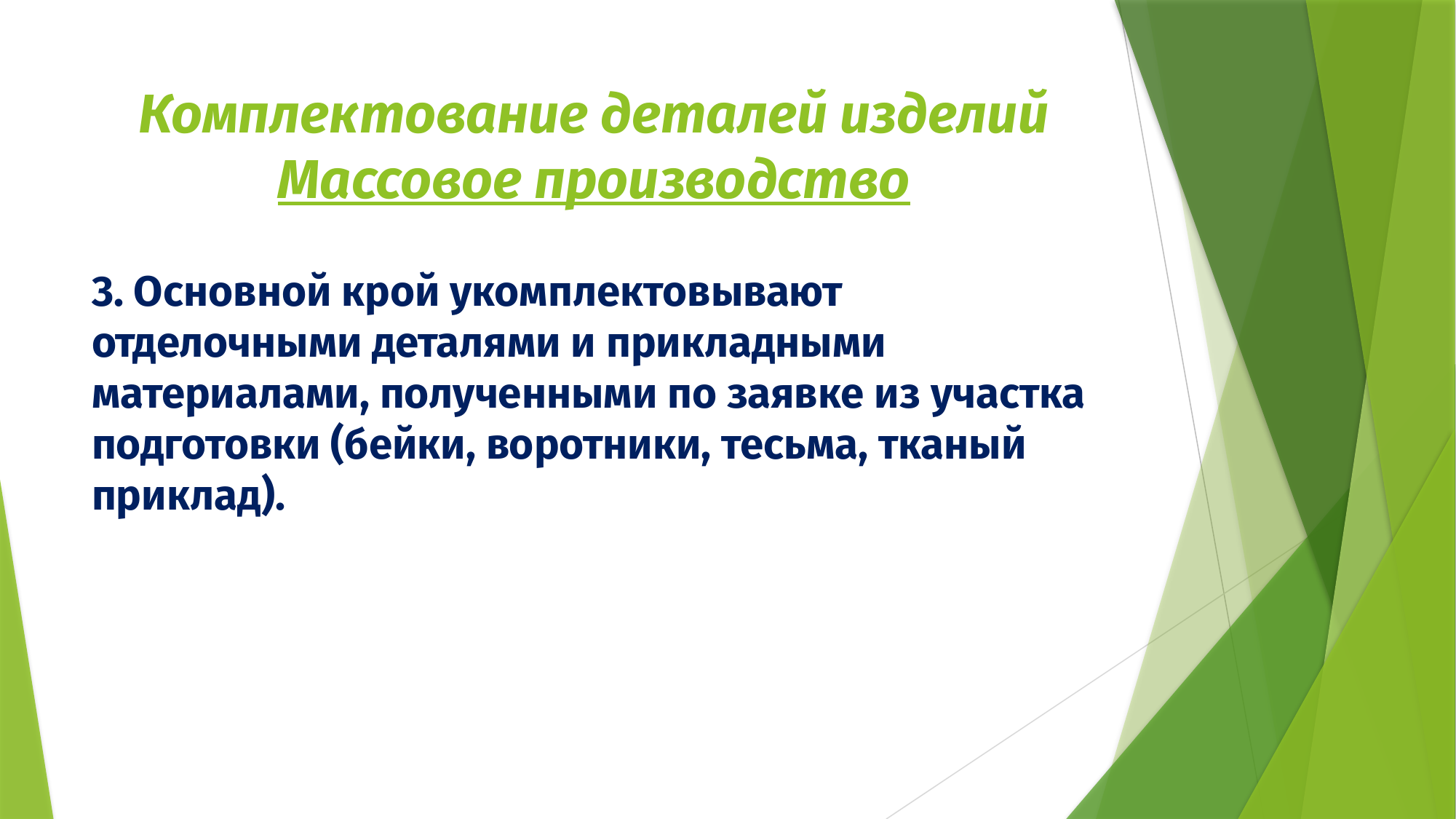

# Комплектование деталей изделий Массовое производство
3. Основной крой укомплектовывают отделочными деталями и прикладными материалами, полученными по заявке из участка подготовки (бейки, воротники, тесьма, тканый приклад).